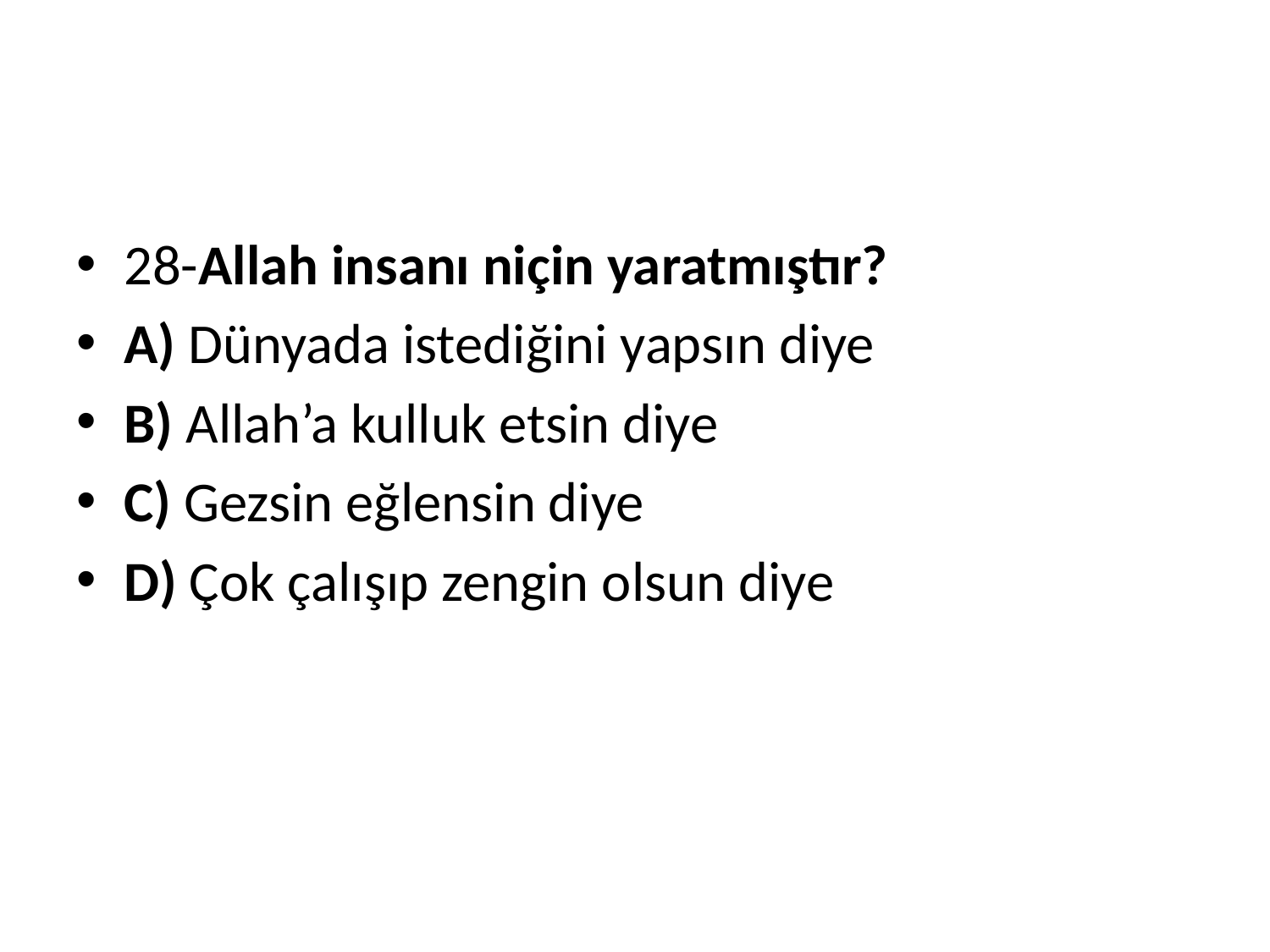

#
28-Allah insanı niçin yaratmıştır?
A) Dünyada istediğini yapsın diye
B) Allah’a kulluk etsin diye
C) Gezsin eğlensin diye
D) Çok çalışıp zengin olsun diye